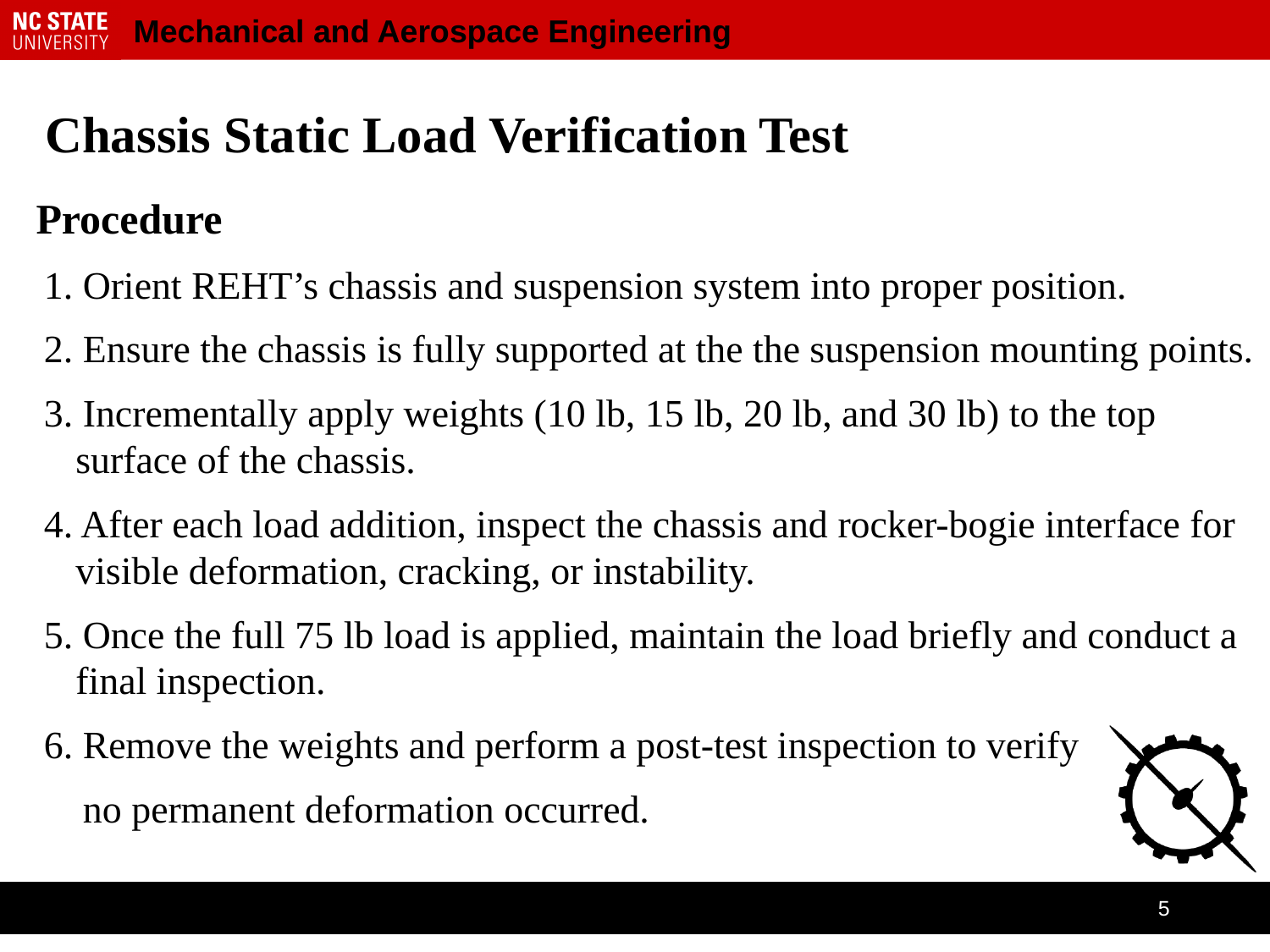

# Chassis Static Load Verification Test
Procedure
1. Orient REHT’s chassis and suspension system into proper position.
2. Ensure the chassis is fully supported at the the suspension mounting points.
3. Incrementally apply weights (10 lb, 15 lb, 20 lb, and 30 lb) to the top surface of the chassis.
4. After each load addition, inspect the chassis and rocker-bogie interface for visible deformation, cracking, or instability.
5. Once the full 75 lb load is applied, maintain the load briefly and conduct a final inspection.
6. Remove the weights and perform a post-test inspection to verify
    no permanent deformation occurred.
5